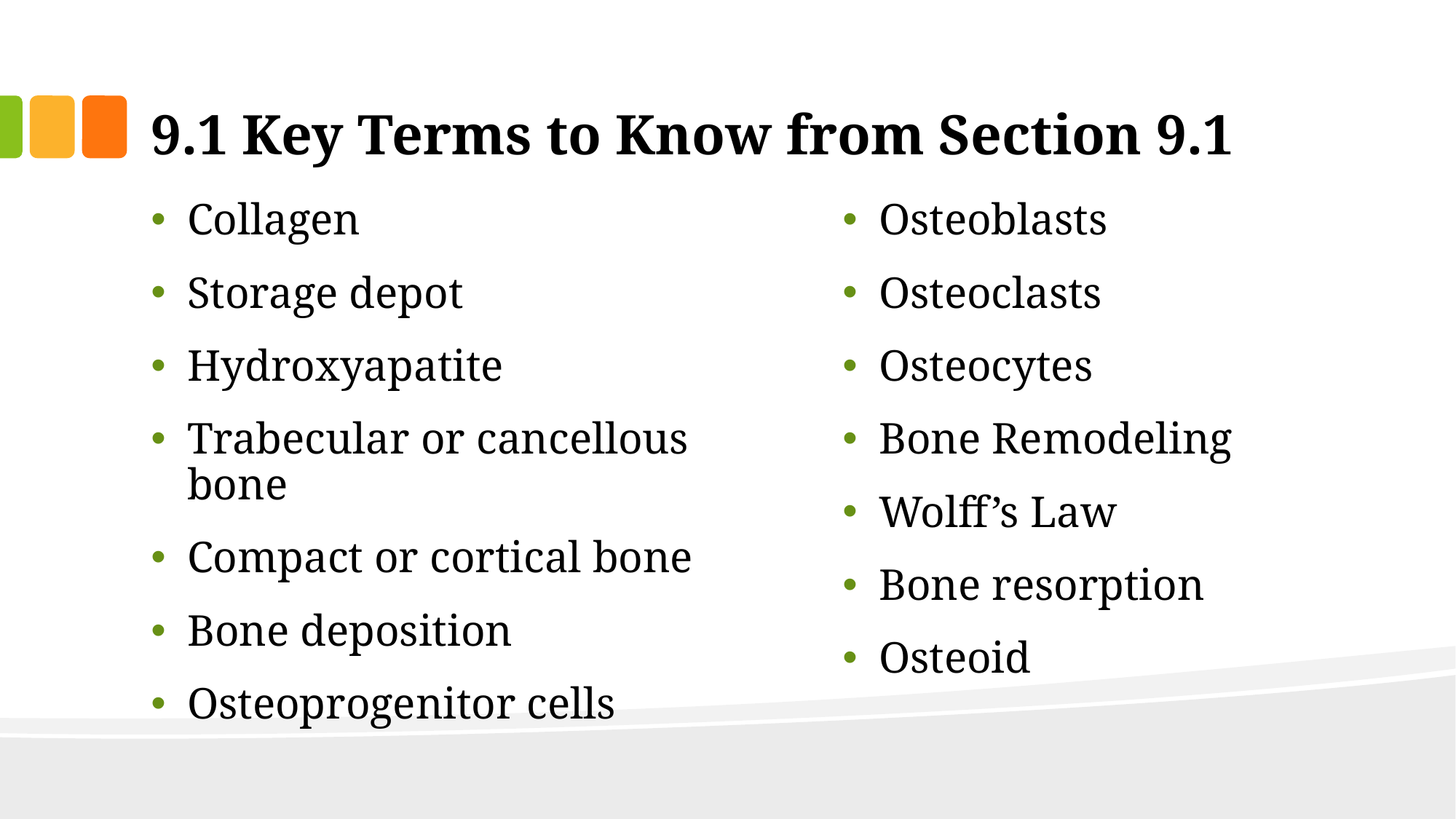

# 9.1 Key Terms to Know from Section 9.1
Collagen
Storage depot
Hydroxyapatite
Trabecular or cancellous bone
Compact or cortical bone
Bone deposition
Osteoprogenitor cells
Osteoblasts
Osteoclasts
Osteocytes
Bone Remodeling
Wolff’s Law
Bone resorption
Osteoid